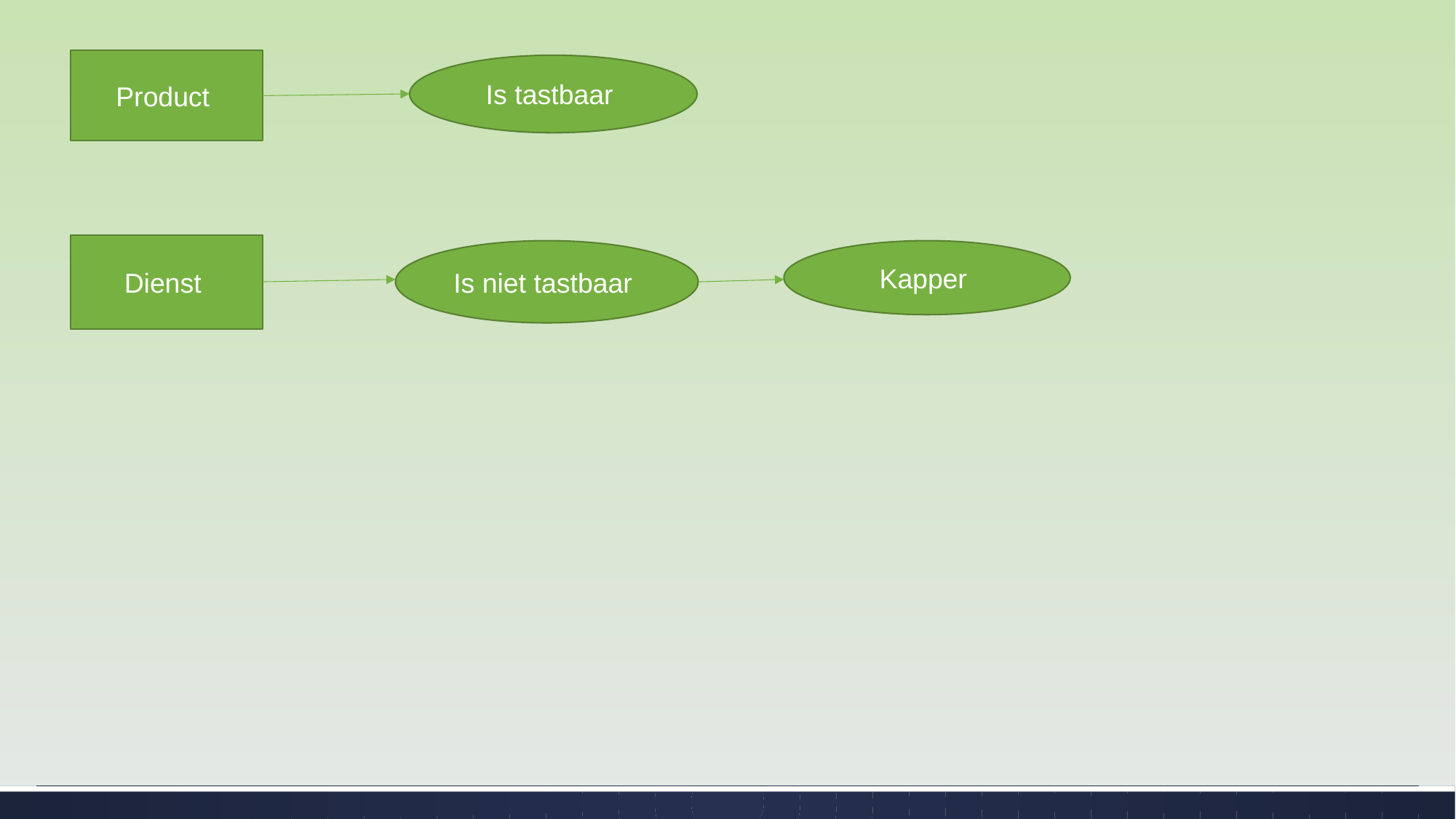

Product
Is tastbaar
Dienst
Is niet tastbaar
Kapper